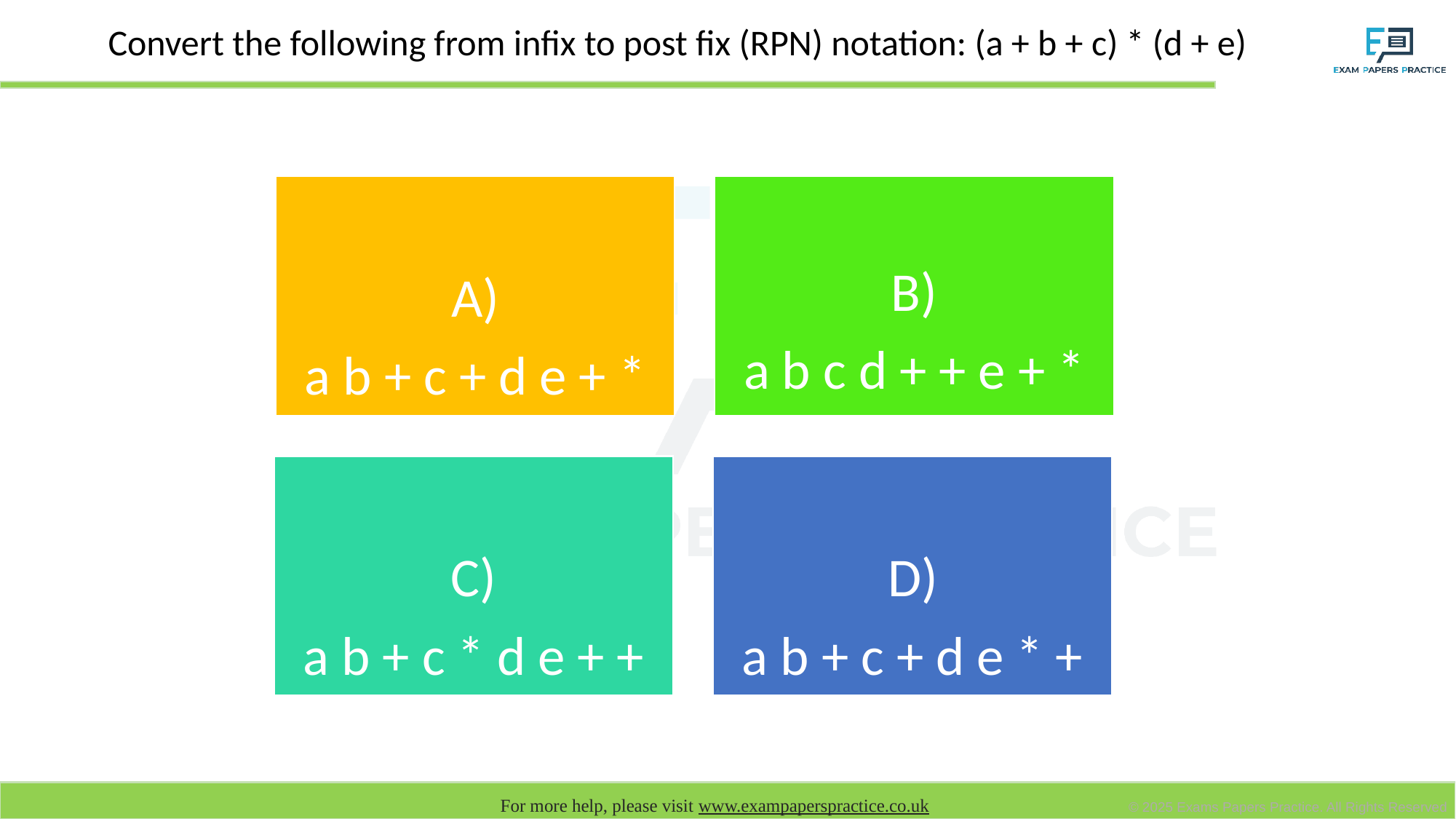

# Convert the following from infix to post fix (RPN) notation: (a + b + c) * (d + e)

A)
a b + c + d e + *

B)
a b c d + + e + *

C)
a b + c * d e + +

D)
a b + c + d e * +